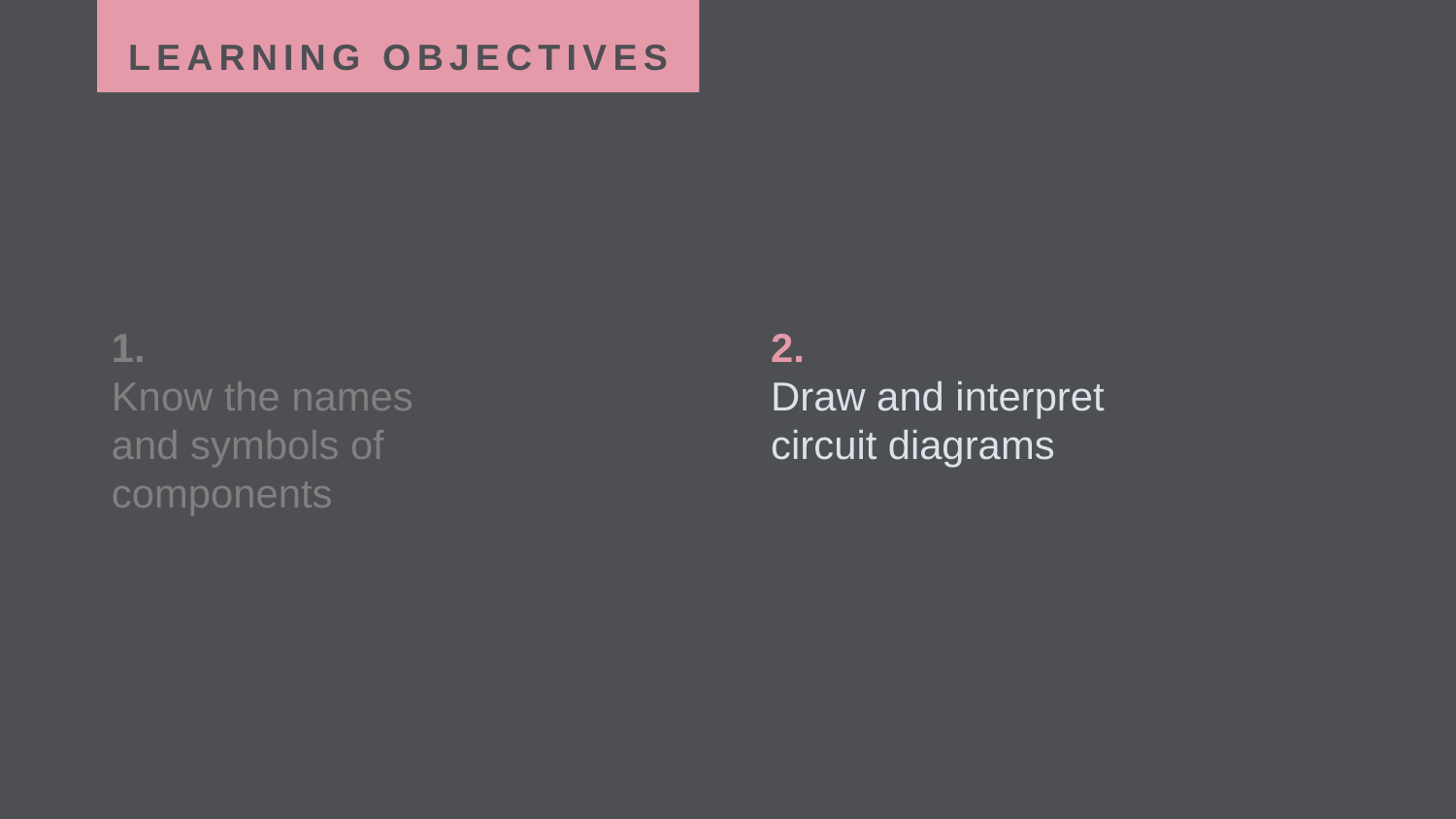

LEARNING OBJECTIVES
1.
Know the names and symbols of components
2.
Draw and interpret circuit diagrams